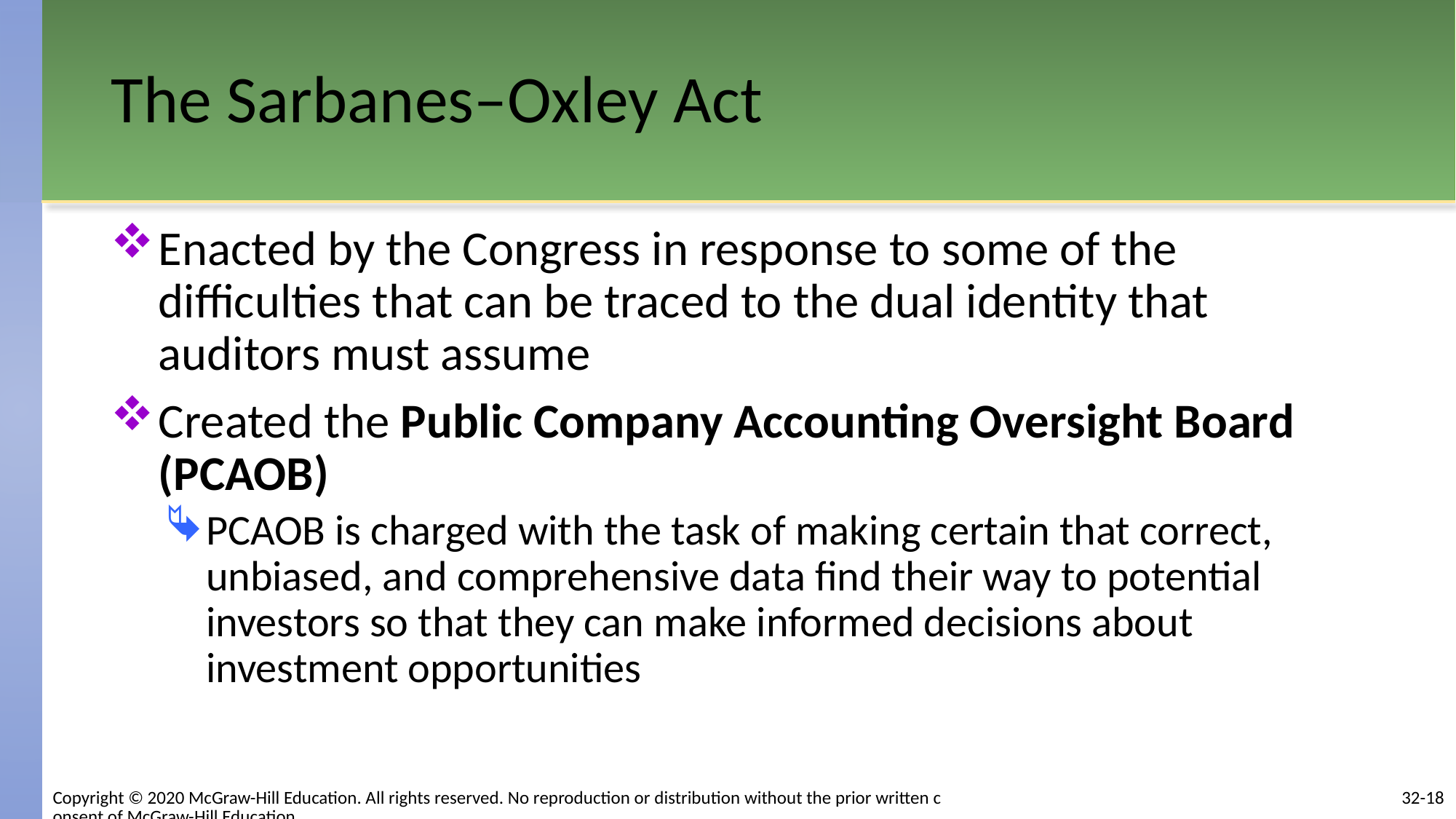

# The Sarbanes–Oxley Act
Enacted by the Congress in response to some of the difficulties that can be traced to the dual identity that auditors must assume
Created the Public Company Accounting Oversight Board (PCAOB)
PCAOB is charged with the task of making certain that correct, unbiased, and comprehensive data find their way to potential investors so that they can make informed decisions about investment opportunities
32-18
Copyright © 2020 McGraw-Hill Education. All rights reserved. No reproduction or distribution without the prior written consent of McGraw-Hill Education.